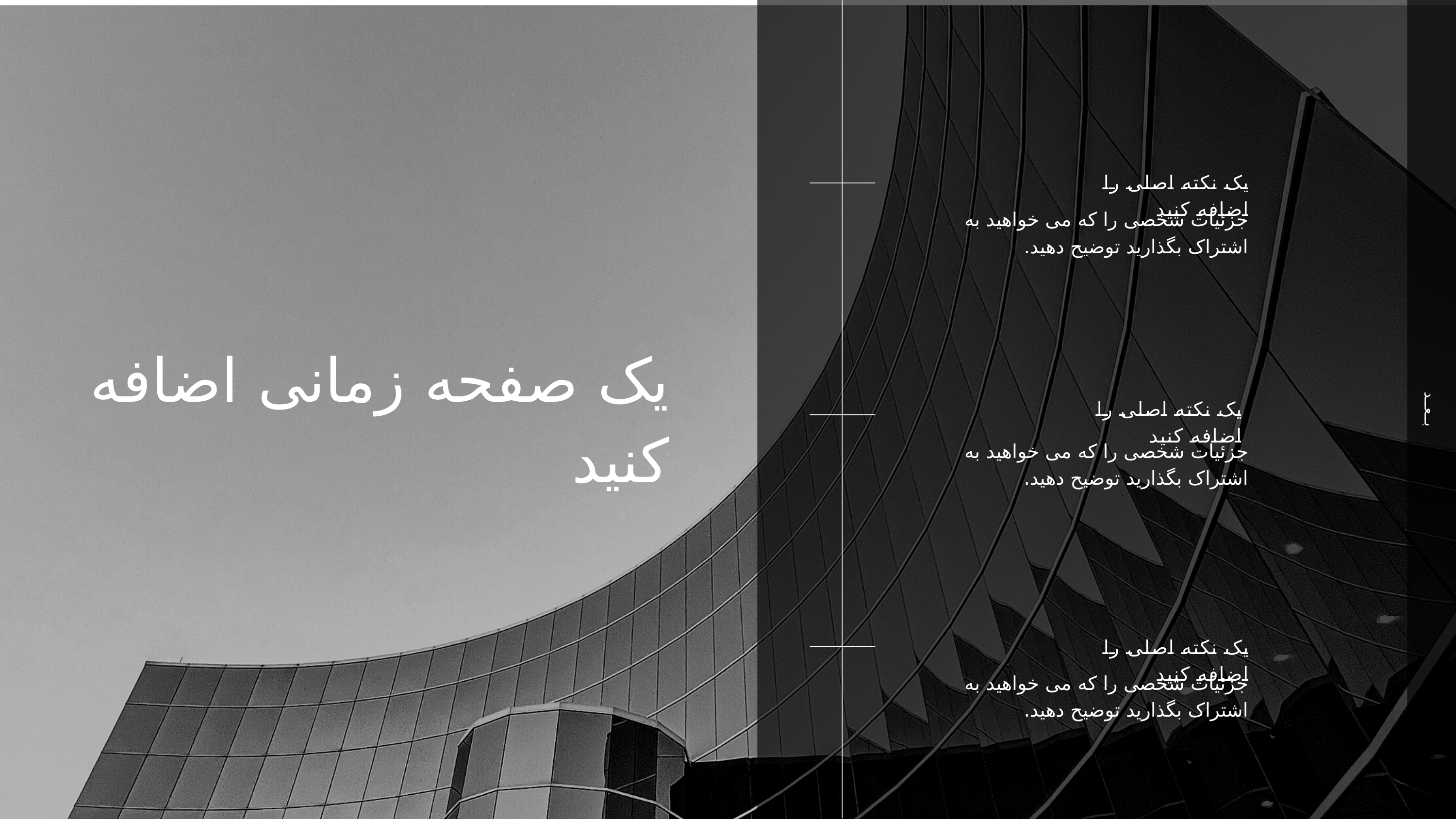

یک نکته اصلی را اضافه کنید

جزئیات شخصی را که می خواهید به اشتراک بگذارید توضیح دهید.

یک صفحه زمانی اضافه کنید
یک نکته اصلی را اضافه کنید
بعد

جزئیات شخصی را که می خواهید به اشتراک بگذارید توضیح دهید.
یک نکته اصلی را اضافه کنید

جزئیات شخصی را که می خواهید به اشتراک بگذارید توضیح دهید.